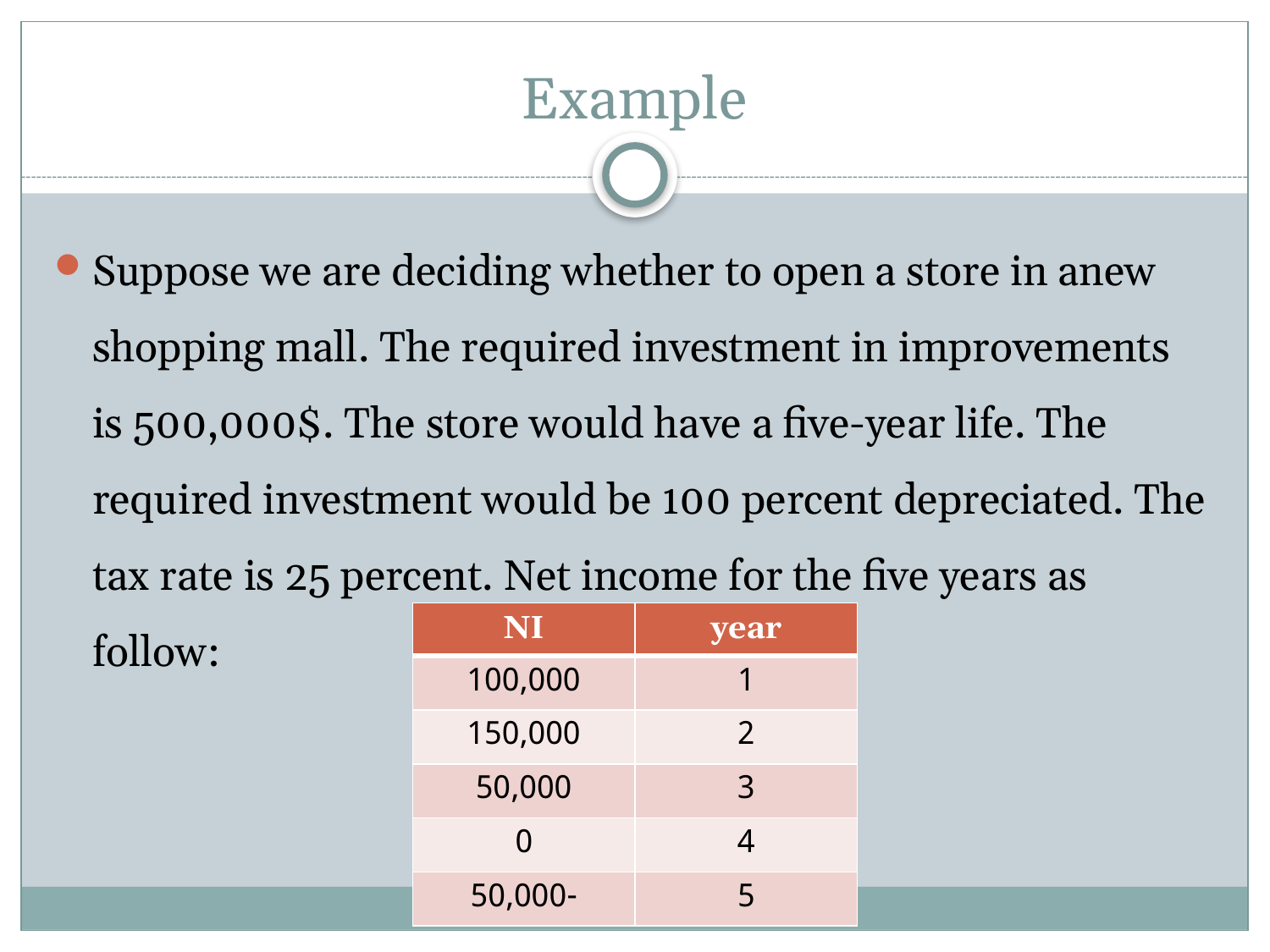

# Example
Suppose we are deciding whether to open a store in anew shopping mall. The required investment in improvements is 500,000$. The store would have a five-year life. The required investment would be 100 percent depreciated. The tax rate is 25 percent. Net income for the five years as follow:
| NI | year |
| --- | --- |
| 100,000 | 1 |
| 150,000 | 2 |
| 50,000 | 3 |
| 0 | 4 |
| -50,000 | 5 |